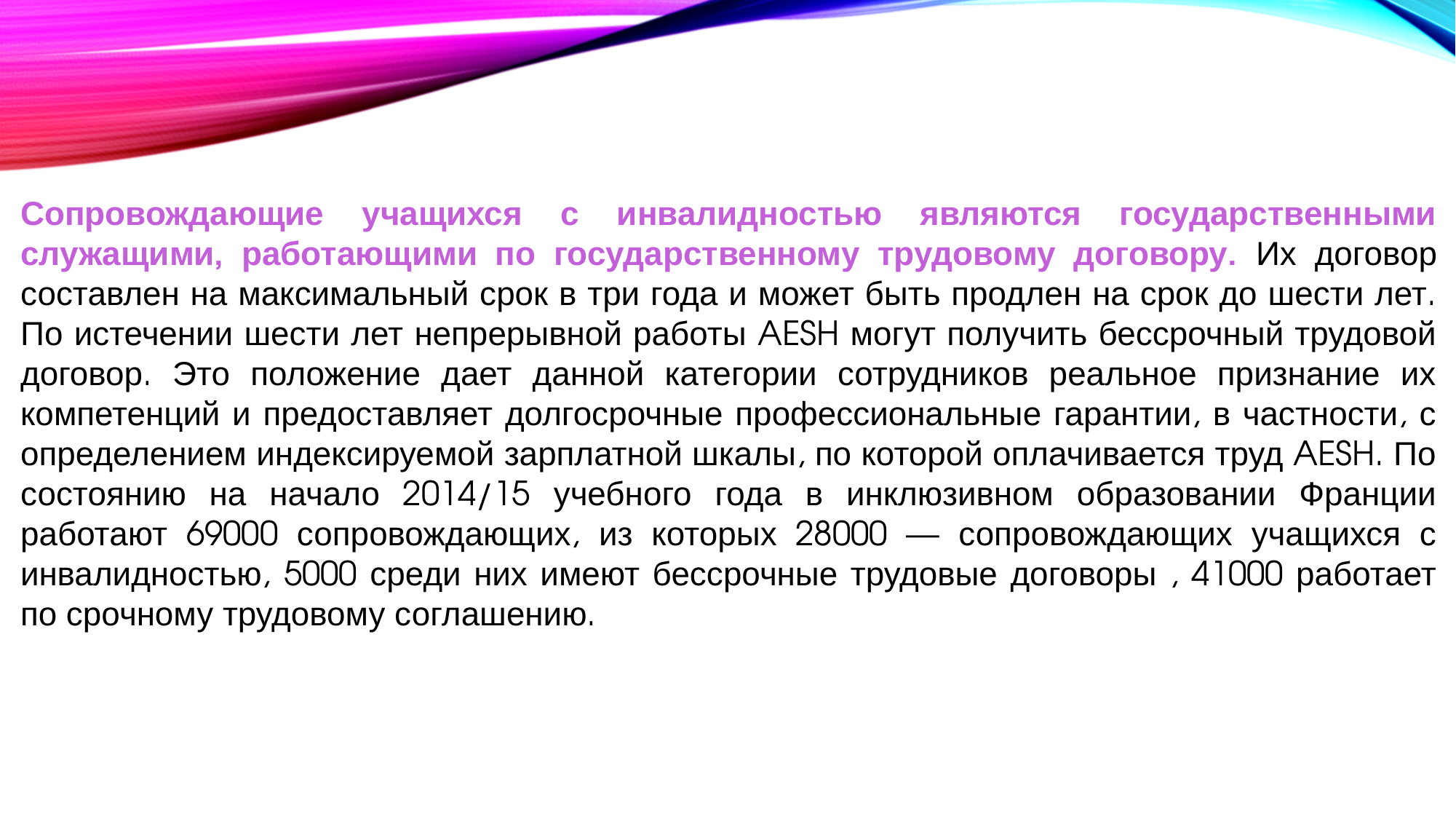

Сопровождающие учащихся с инвалидностью являются государственными служащими, работающими по государственному трудовому договору. Их договор составлен на максимальный срок в три года и может быть продлен на срок до шести лет. По истечении шести лет непрерывной работы AESH могут получить бессрочный трудовой договор. Это положение дает данной категории сотрудников реальное признание их компетенций и предоставляет долгосрочные профессиональные гарантии, в частности, с определением индексируемой зарплатной шкалы, по которой оплачивается труд AESH. По состоянию на начало 2014/15 учебного года в инклюзивном образовании Франции работают 69000 сопровождающих, из которых 28000 — сопровождающих учащихся с инвалидностью, 5000 среди них имеют бессрочные трудовые договоры , 41000 работает по срочному трудовому соглашению.